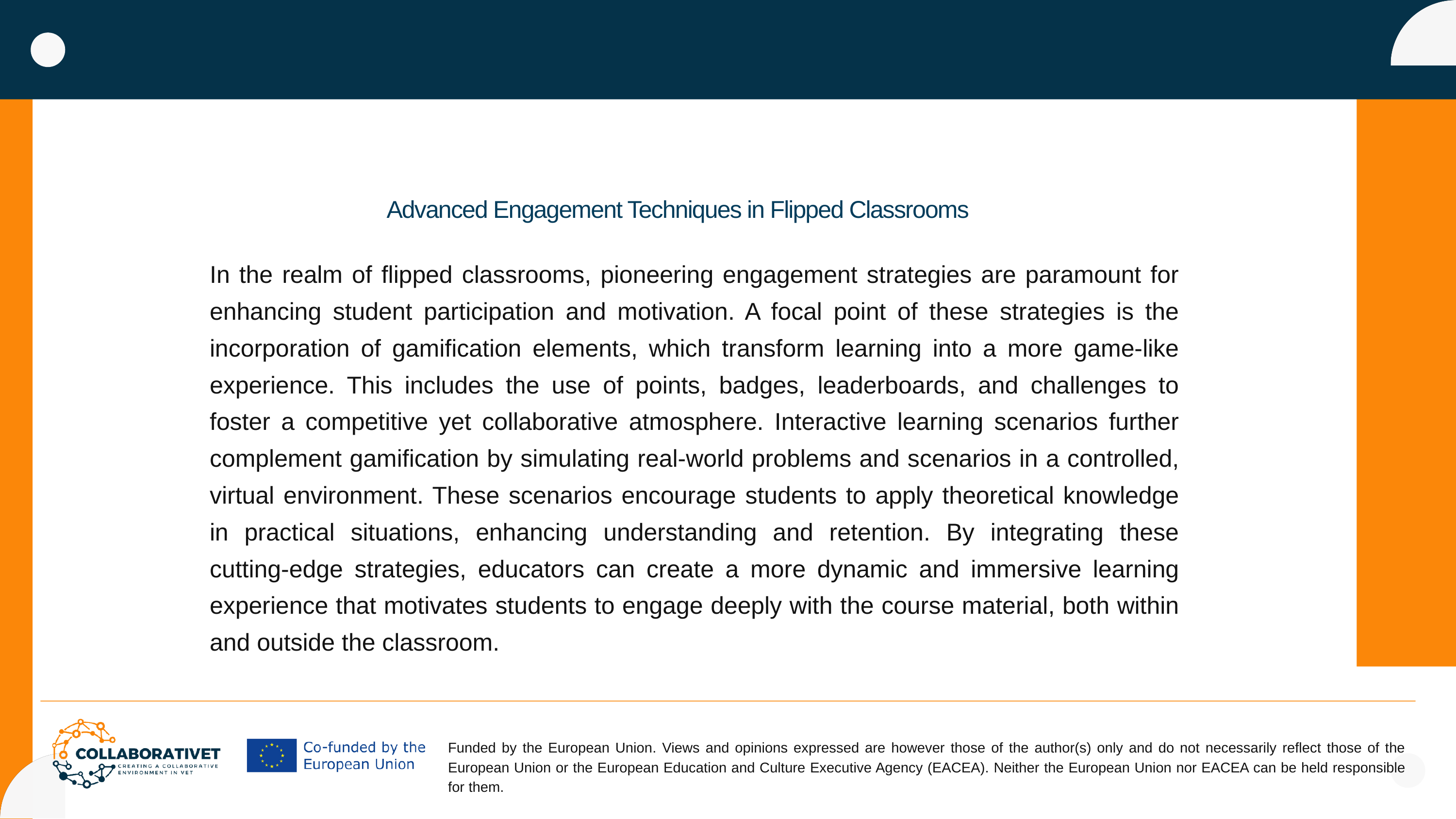

Advanced Engagement Techniques in Flipped Classrooms
In the realm of flipped classrooms, pioneering engagement strategies are paramount for enhancing student participation and motivation. A focal point of these strategies is the incorporation of gamification elements, which transform learning into a more game-like experience. This includes the use of points, badges, leaderboards, and challenges to foster a competitive yet collaborative atmosphere. Interactive learning scenarios further complement gamification by simulating real-world problems and scenarios in a controlled, virtual environment. These scenarios encourage students to apply theoretical knowledge in practical situations, enhancing understanding and retention. By integrating these cutting-edge strategies, educators can create a more dynamic and immersive learning experience that motivates students to engage deeply with the course material, both within and outside the classroom.

Funded by the European Union. Views and opinions expressed are however those of the author(s) only and do not necessarily reflect those of the European Union or the European Education and Culture Executive Agency (EACEA). Neither the European Union nor EACEA can be held responsible for them.